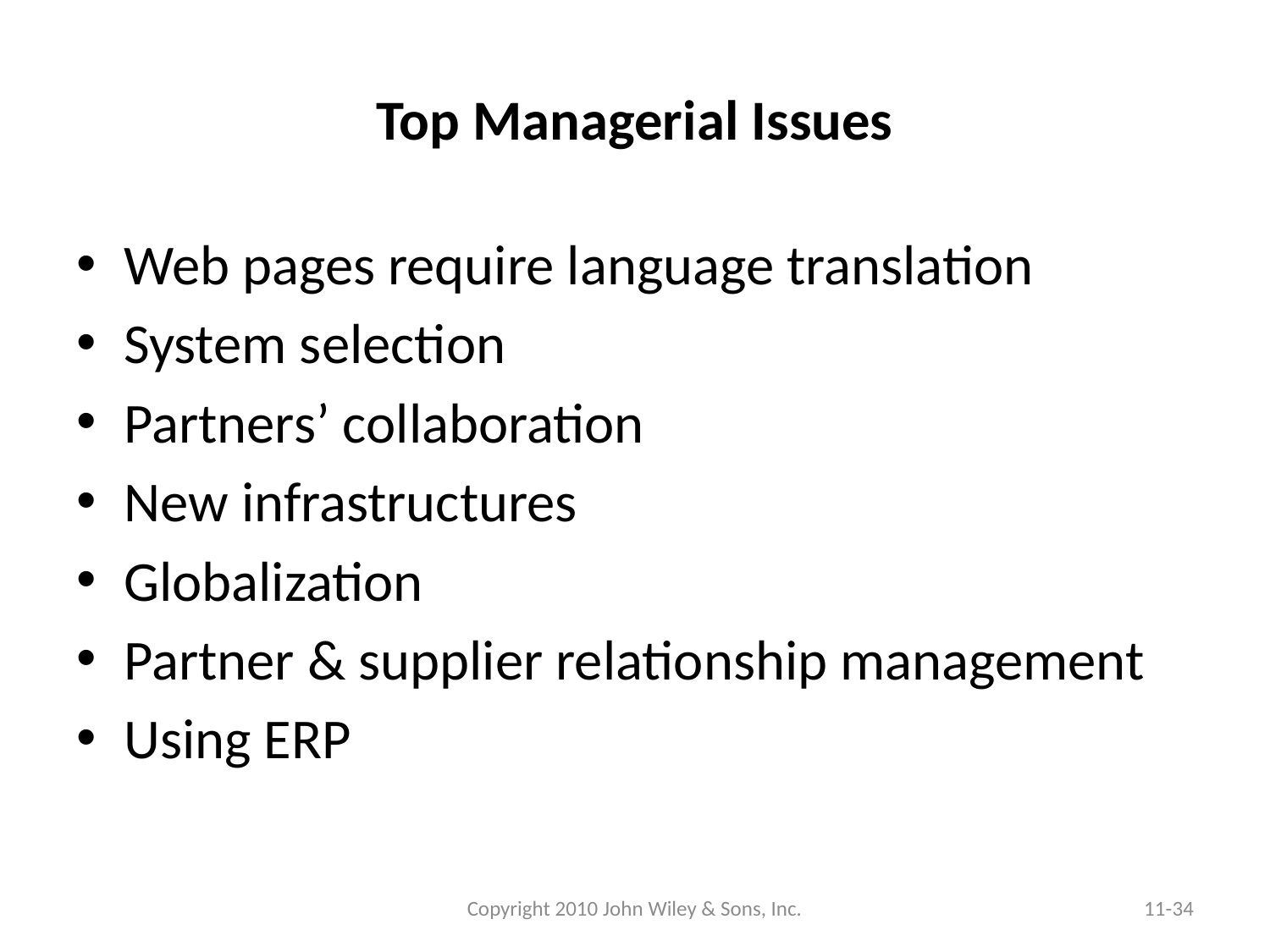

# Top Managerial Issues
Web pages require language translation
System selection
Partners’ collaboration
New infrastructures
Globalization
Partner & supplier relationship management
Using ERP
Copyright 2010 John Wiley & Sons, Inc.
11-34